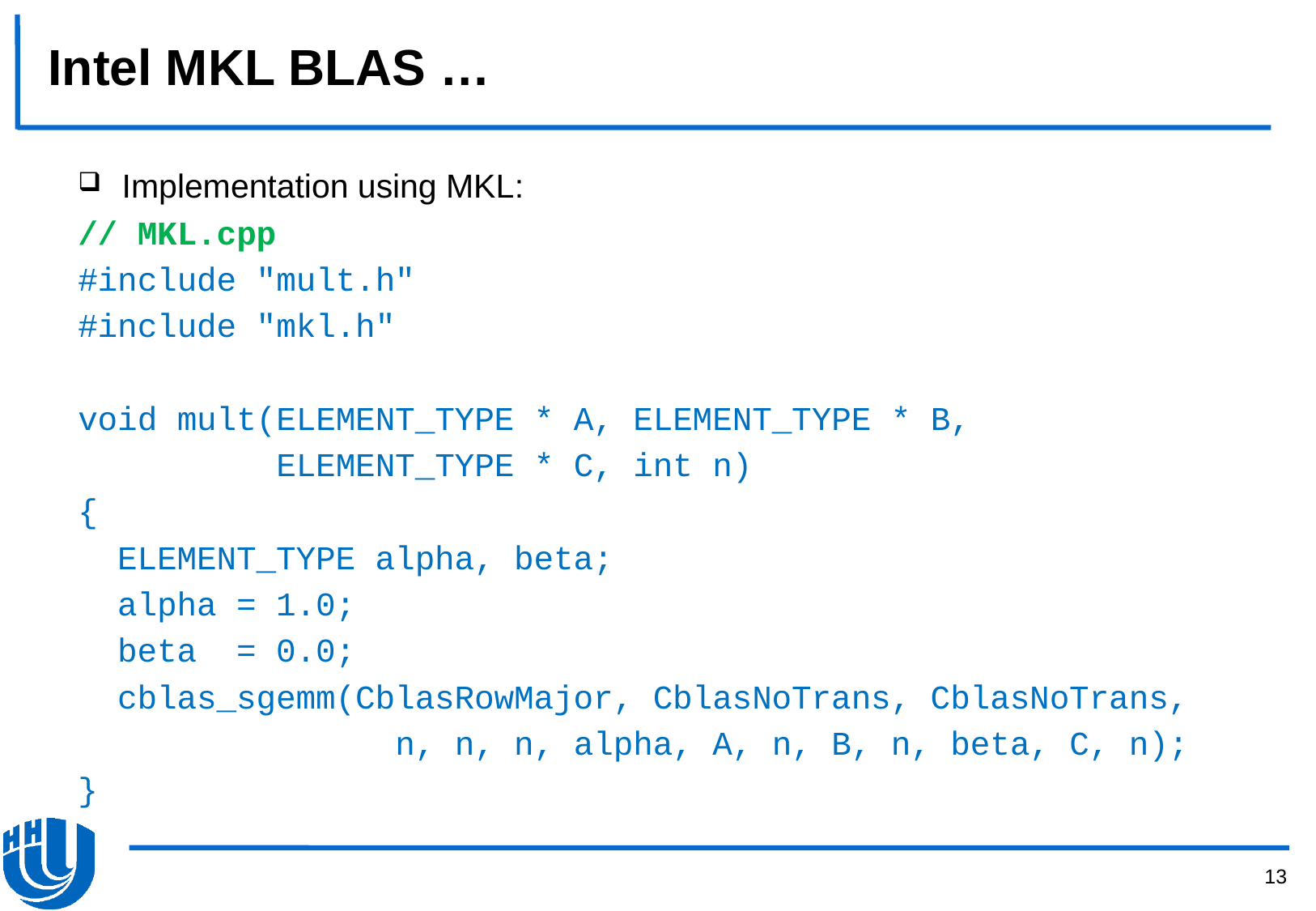

# Intel MKL BLAS …
Implementation using MKL:
// MKL.cpp
#include "mult.h"
#include "mkl.h"

void mult(ELEMENT_TYPE * A, ELEMENT_TYPE * B,
          ELEMENT_TYPE * C, int n)
{
  ELEMENT_TYPE alpha, beta;
  alpha = 1.0;
  beta  = 0.0;
  cblas_sgemm(CblasRowMajor, CblasNoTrans, CblasNoTrans,
                n, n, n, alpha, A, n, B, n, beta, C, n);
}